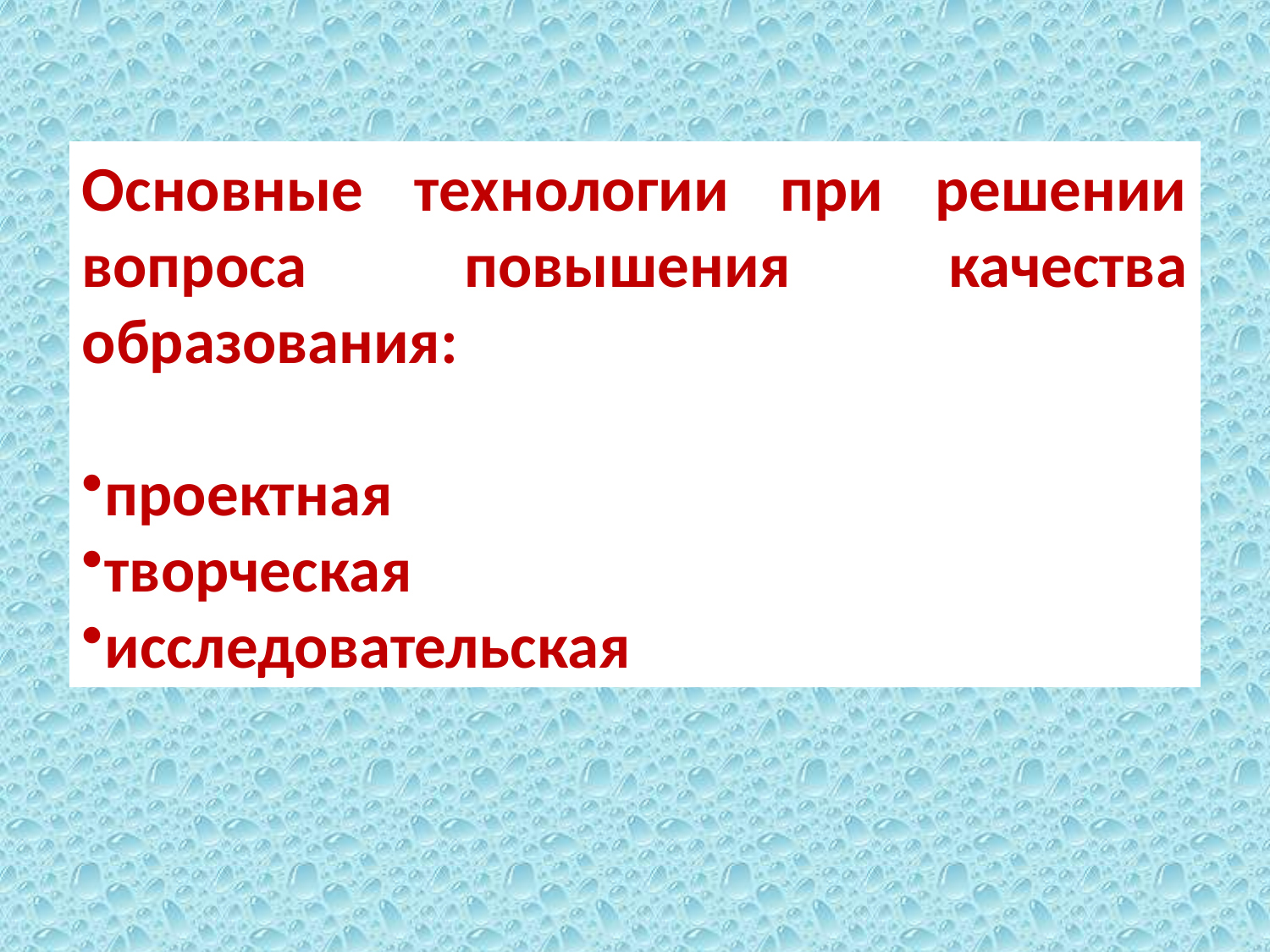

Основные технологии при решении вопроса повышения качества образования:

проектная
творческая
исследовательская